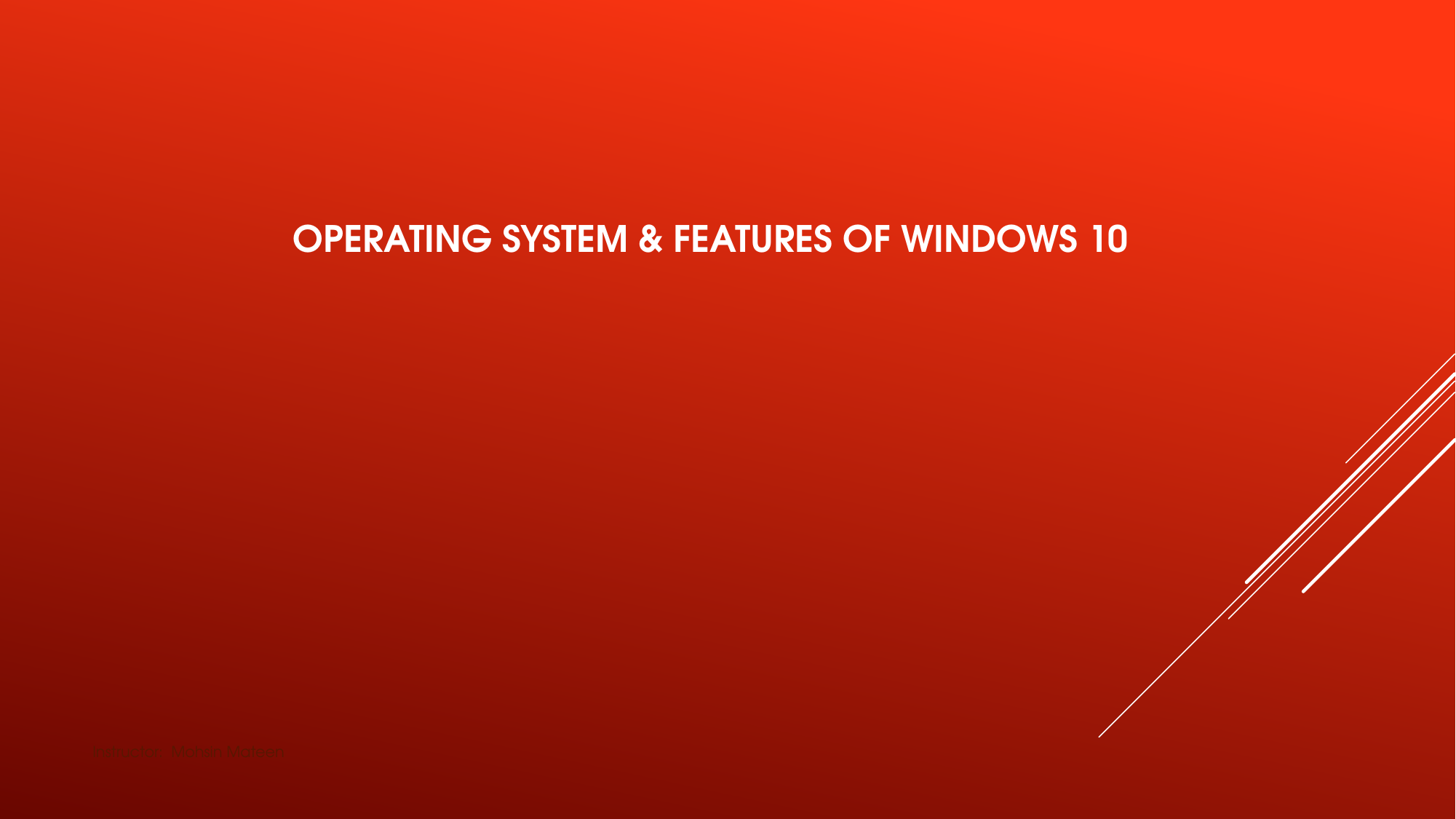

OPERATING SYSTEM & FEATURES OF WINDOWS 10

Instructor:  Mohsin Mateen